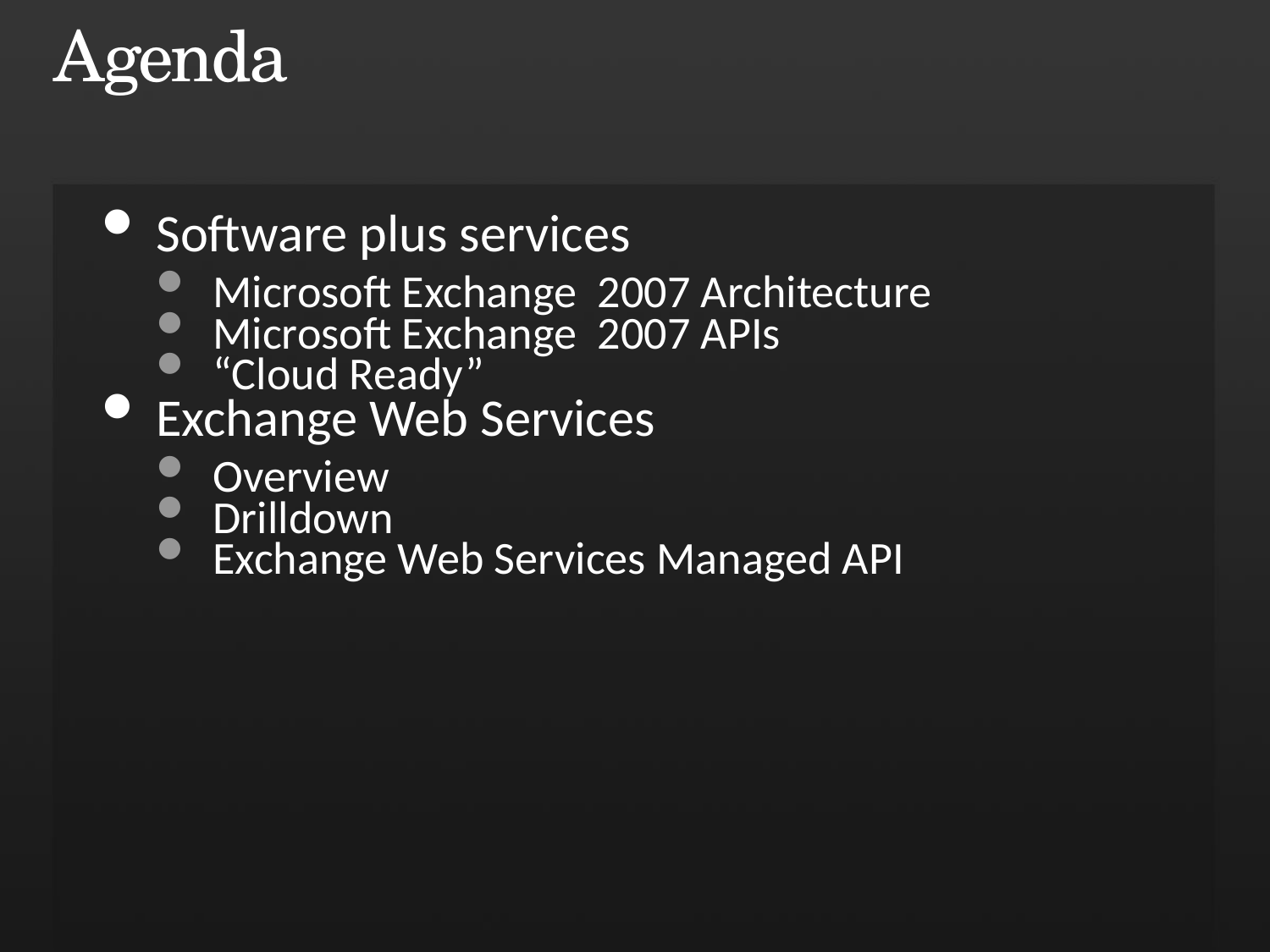

# Agenda
Software plus services
Microsoft Exchange  2007 Architecture
Microsoft Exchange  2007 APIs
“Cloud Ready”
Exchange Web Services
Overview
Drilldown
Exchange Web Services Managed API